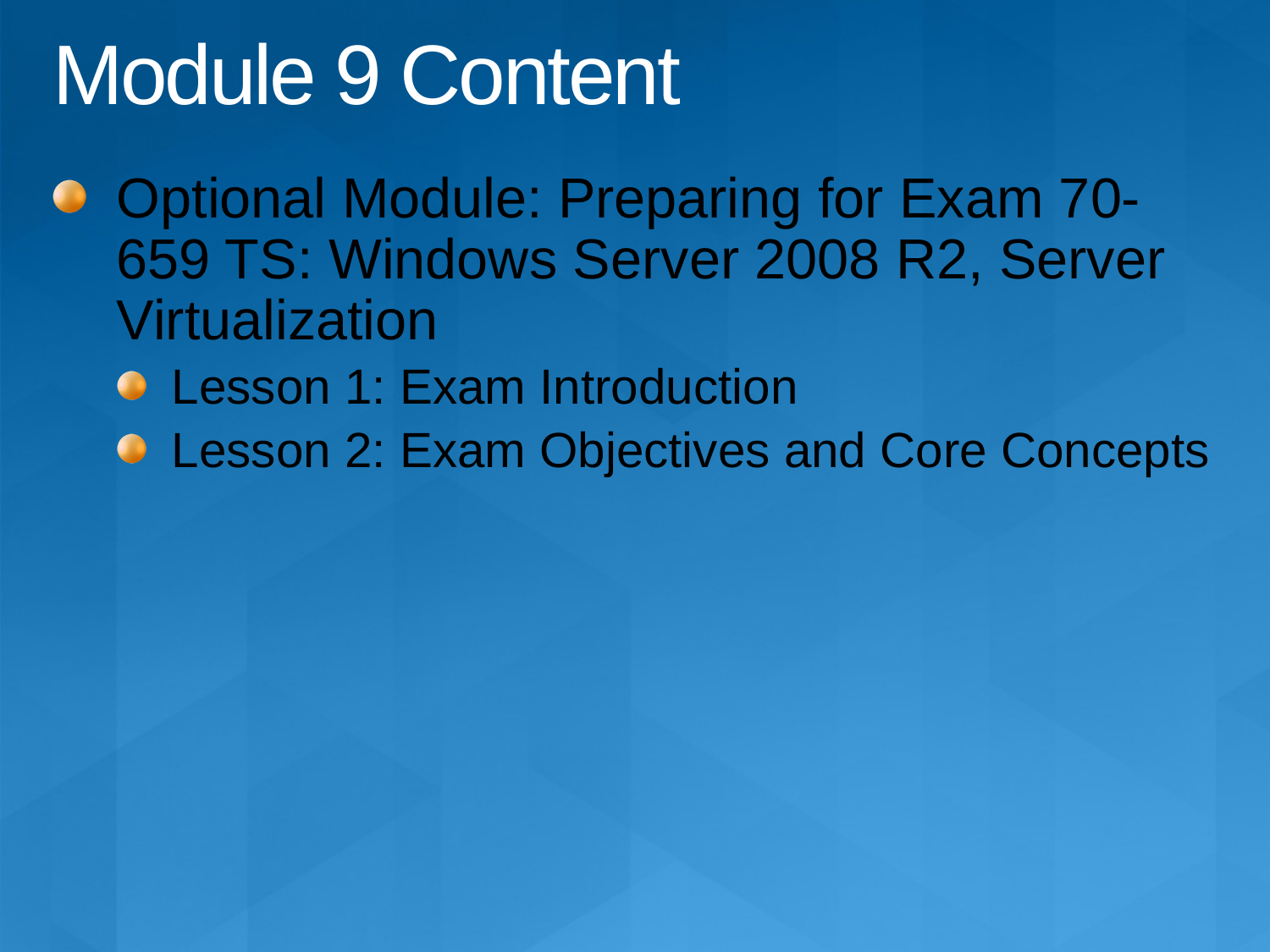

# Module 9 Content
Optional Module: Preparing for Exam 70-659 TS: Windows Server 2008 R2, Server Virtualization
Lesson 1: Exam Introduction
Lesson 2: Exam Objectives and Core Concepts